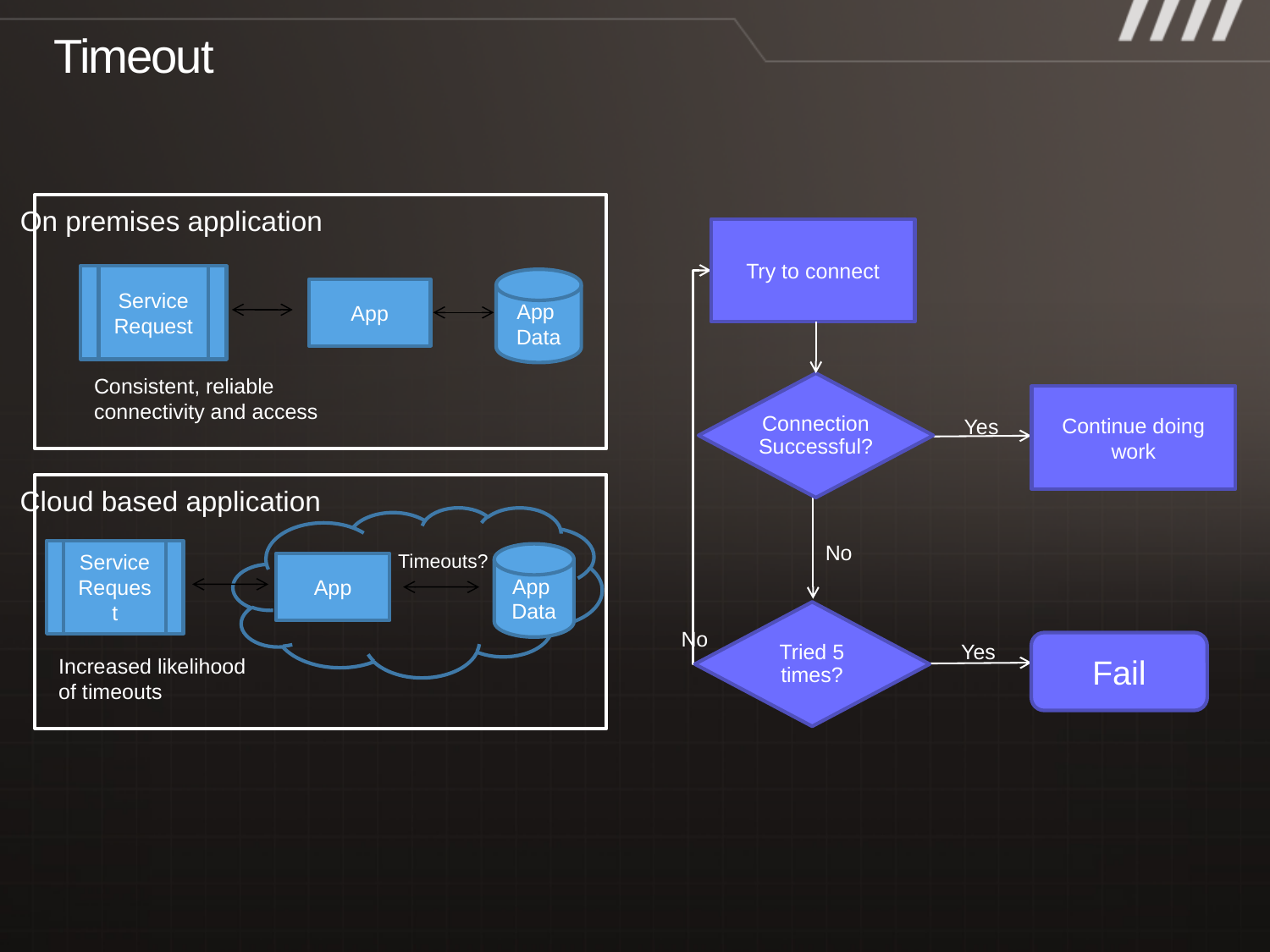

# Timeout

On premises application
Service Request
App  Data
App
Consistent, reliable connectivity and access
Try to connect

Connection Successful?
Continue doing work
Yes
No

Tried 5 times?
No
Yes
Fail

Cloud based application

Service Request
Timeouts?
App  Data
App
Increased likelihood of timeouts